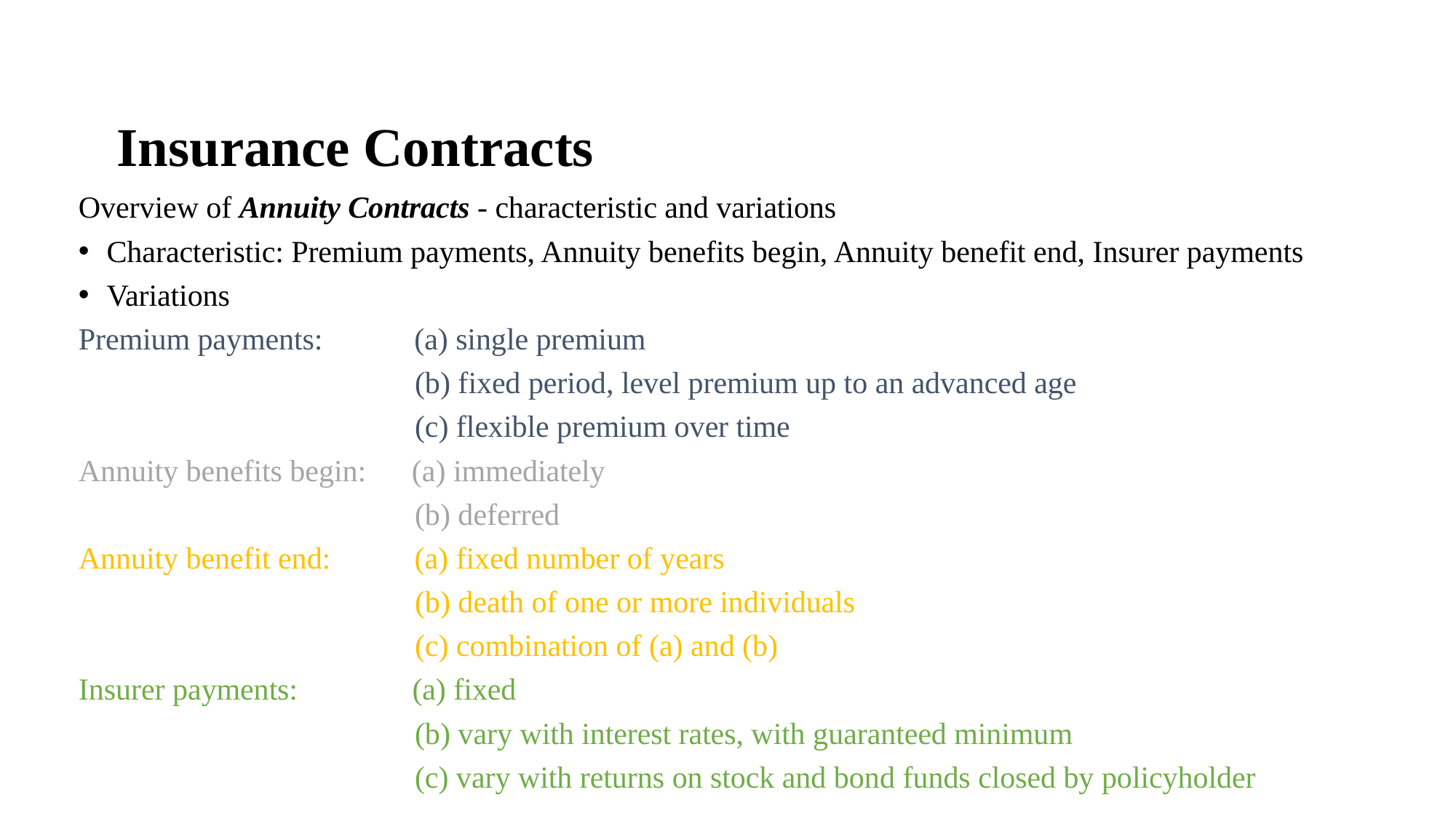

# Insurance Contracts
Overview of Annuity Contracts - characteristic and variations
Characteristic: Premium payments, Annuity benefits begin, Annuity benefit end, Insurer payments
Variations
Premium payments:            (a) single premium
                                            (b) fixed period, level premium up to an advanced age
                                            (c) flexible premium over time
Annuity benefits begin:      (a) immediately
                                            (b) deferred
Annuity benefit end:           (a) fixed number of years
                                            (b) death of one or more individuals
                                            (c) combination of (a) and (b)
Insurer payments:               (a) fixed
                                            (b) vary with interest rates, with guaranteed minimum
                                            (c) vary with returns on stock and bond funds closed by policyholder